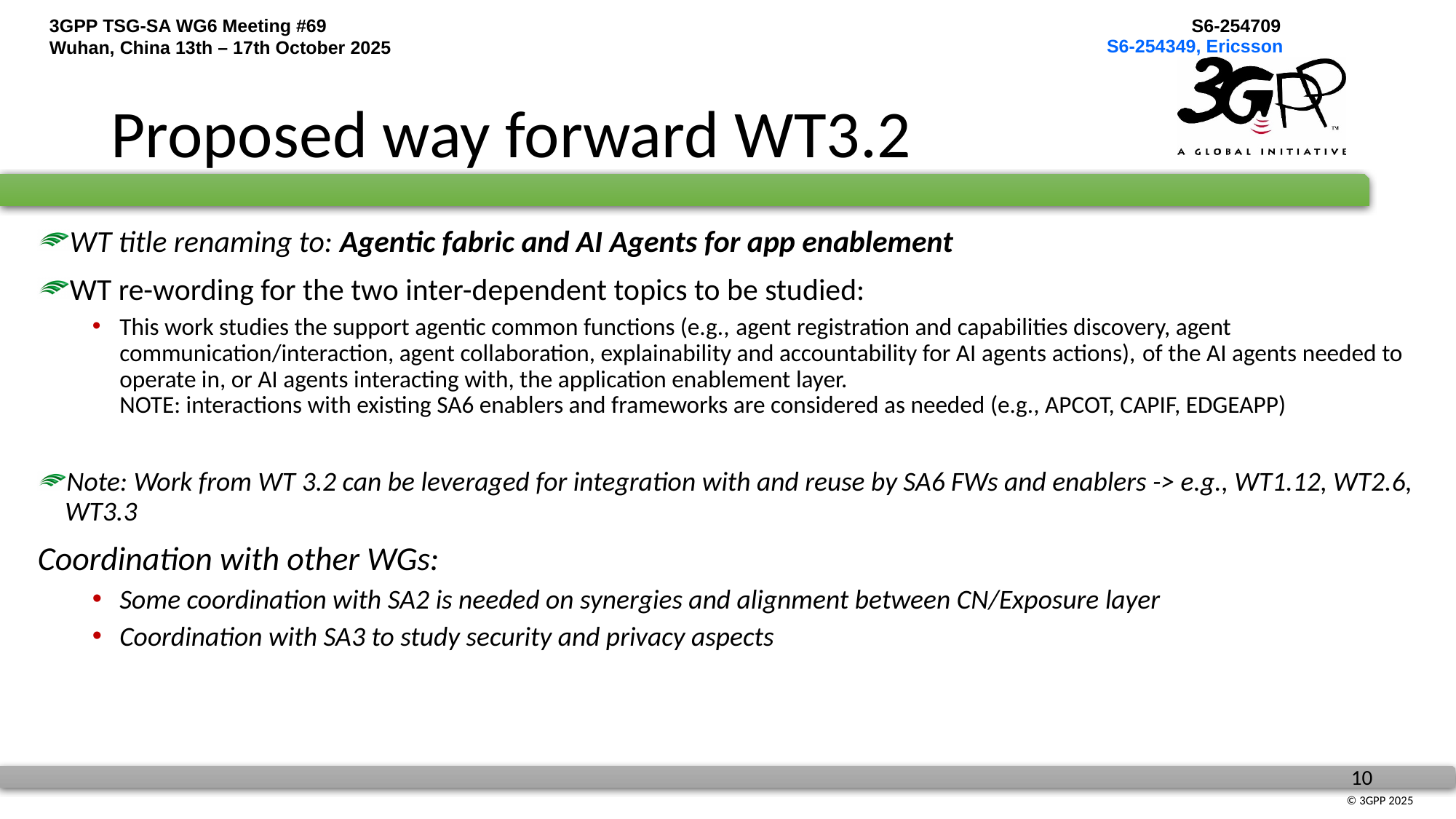

S6-254349, Ericsson
# Proposed way forward WT3.2
WT title renaming to: Agentic fabric and AI Agents for app enablement
WT re-wording for the two inter-dependent topics to be studied:
This work studies the support agentic common functions (e.g., agent registration and capabilities discovery, agent communication/interaction, agent collaboration, explainability and accountability for AI agents actions), of the AI agents needed to operate in, or AI agents interacting with, the application enablement layer.
NOTE: interactions with existing SA6 enablers and frameworks are considered as needed (e.g., APCOT, CAPIF, EDGEAPP)

Note: Work from WT 3.2 can be leveraged for integration with and reuse by SA6 FWs and enablers -> e.g., WT1.12, WT2.6, WT3.3
Coordination with other WGs:
Some coordination with SA2 is needed on synergies and alignment between CN/Exposure layer
Coordination with SA3 to study security and privacy aspects